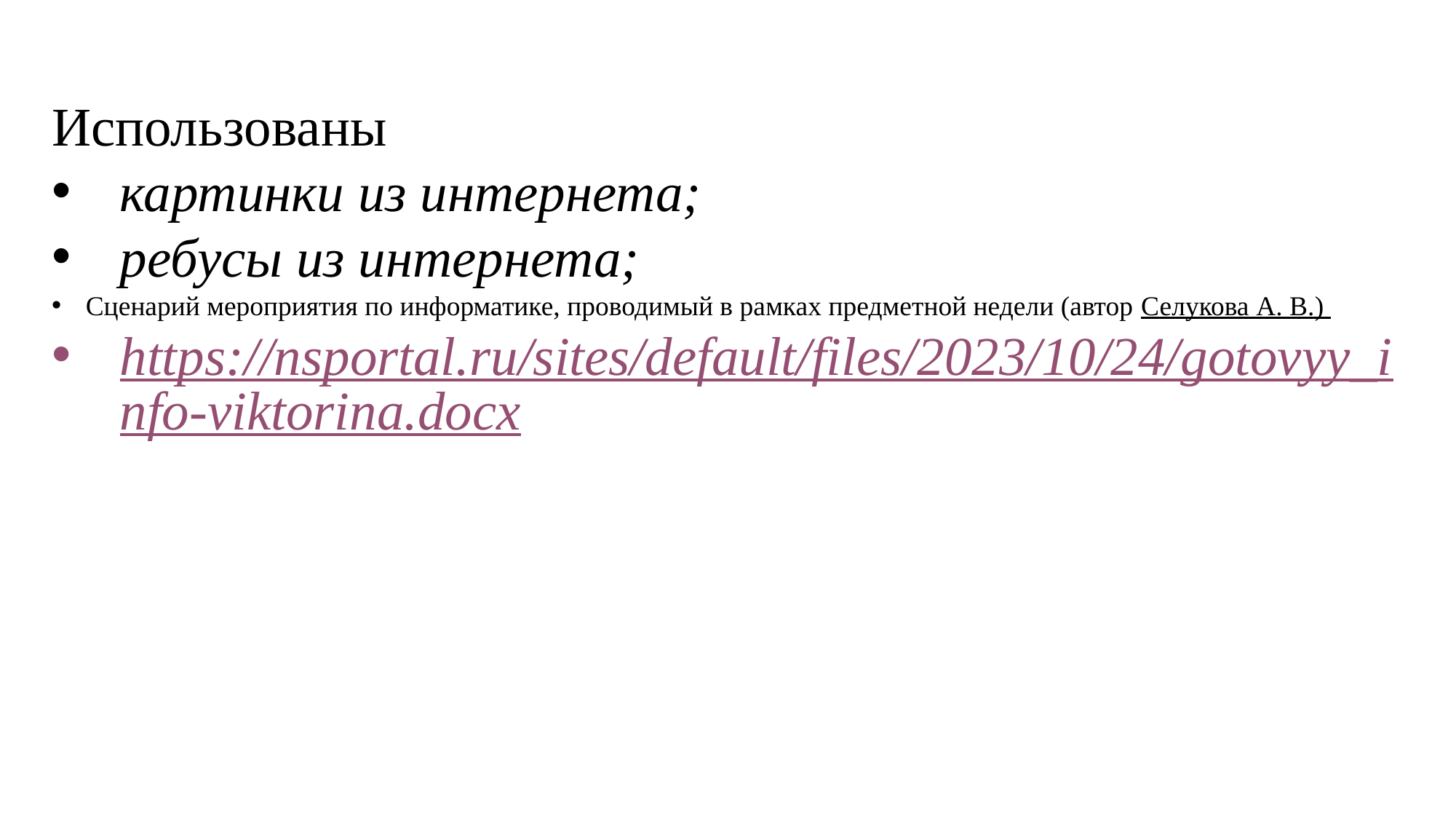

Использованы
картинки из интернета;
ребусы из интернета;
Сценарий мероприятия по информатике, проводимый в рамках предметной недели (автор Селукова А. В.)
https://nsportal.ru/sites/default/files/2023/10/24/gotovyy_info-viktorina.docx